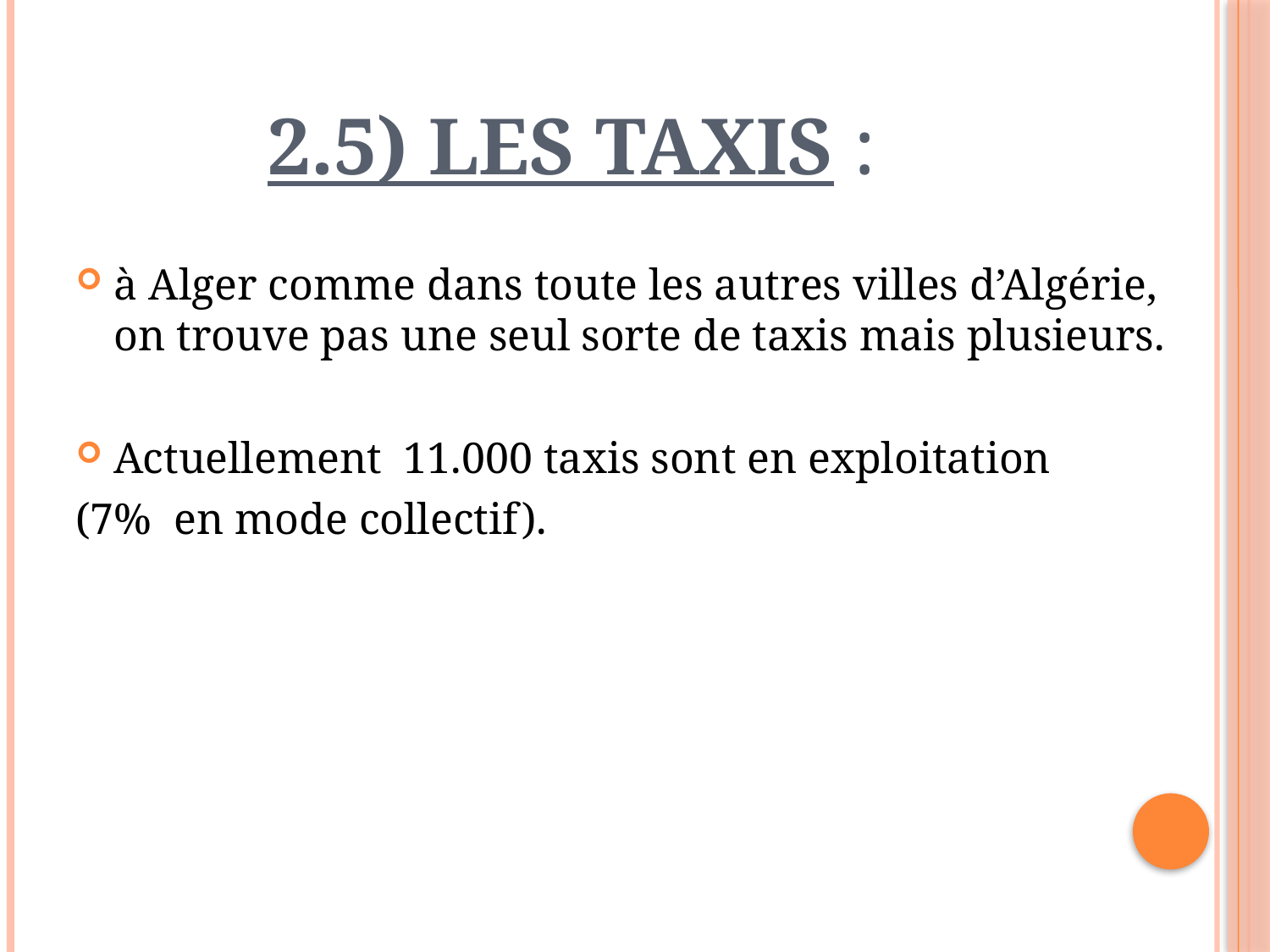

# 2.5) Les taxis :

à Alger comme dans toute les autres villes d’Algérie, on trouve pas une seul sorte de taxis mais plusieurs.

Actuellement  11.000 taxis sont en exploitation
(7%  en mode collectif).